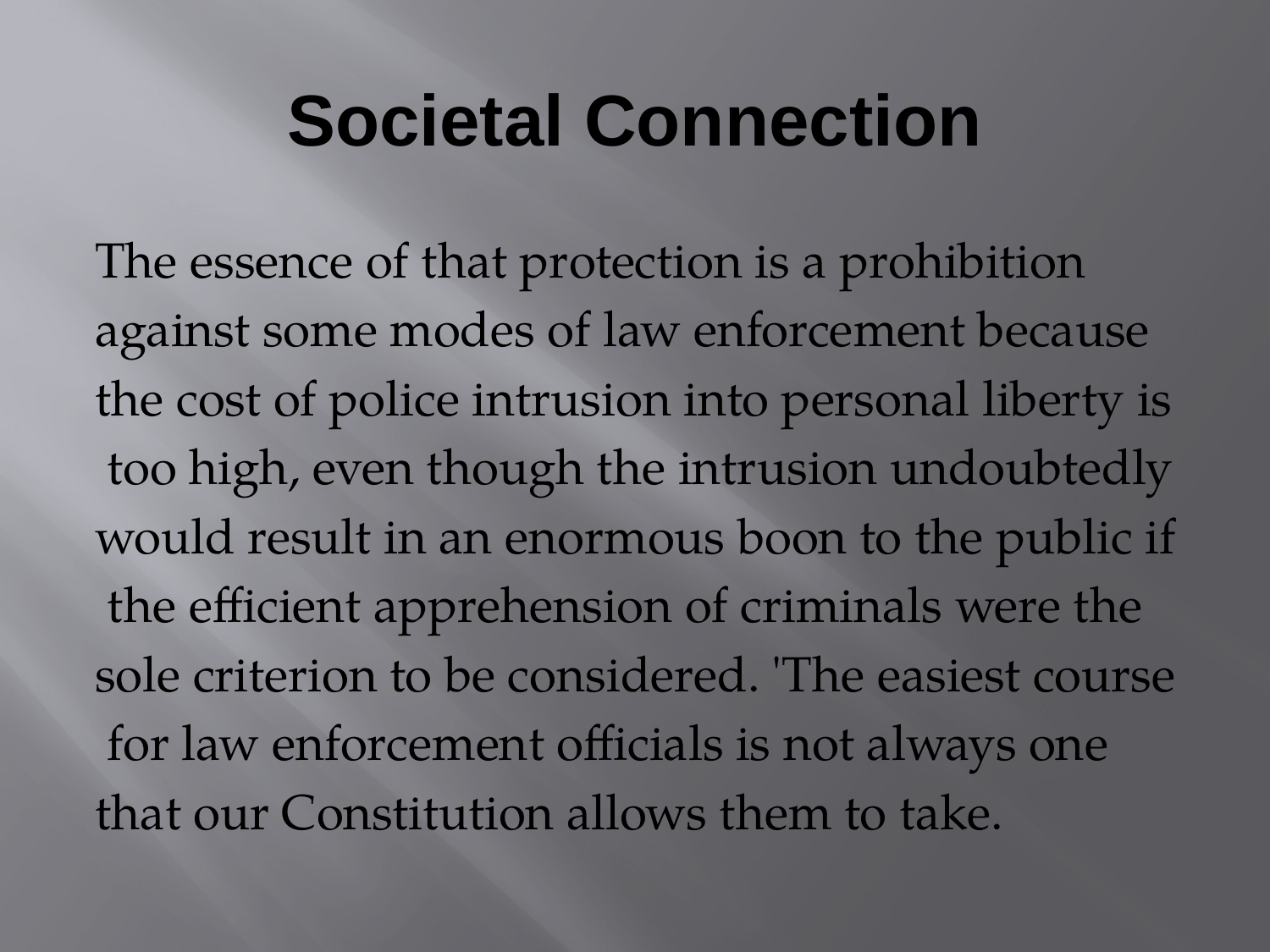

# Societal Connection
The essence of that protection is a prohibition
against some modes of law enforcement because
the cost of police intrusion into personal liberty is
 too high, even though the intrusion undoubtedly
would result in an enormous boon to the public if
 the efficient apprehension of criminals were the
sole criterion to be considered. 'The easiest course
 for law enforcement officials is not always one
that our Constitution allows them to take.